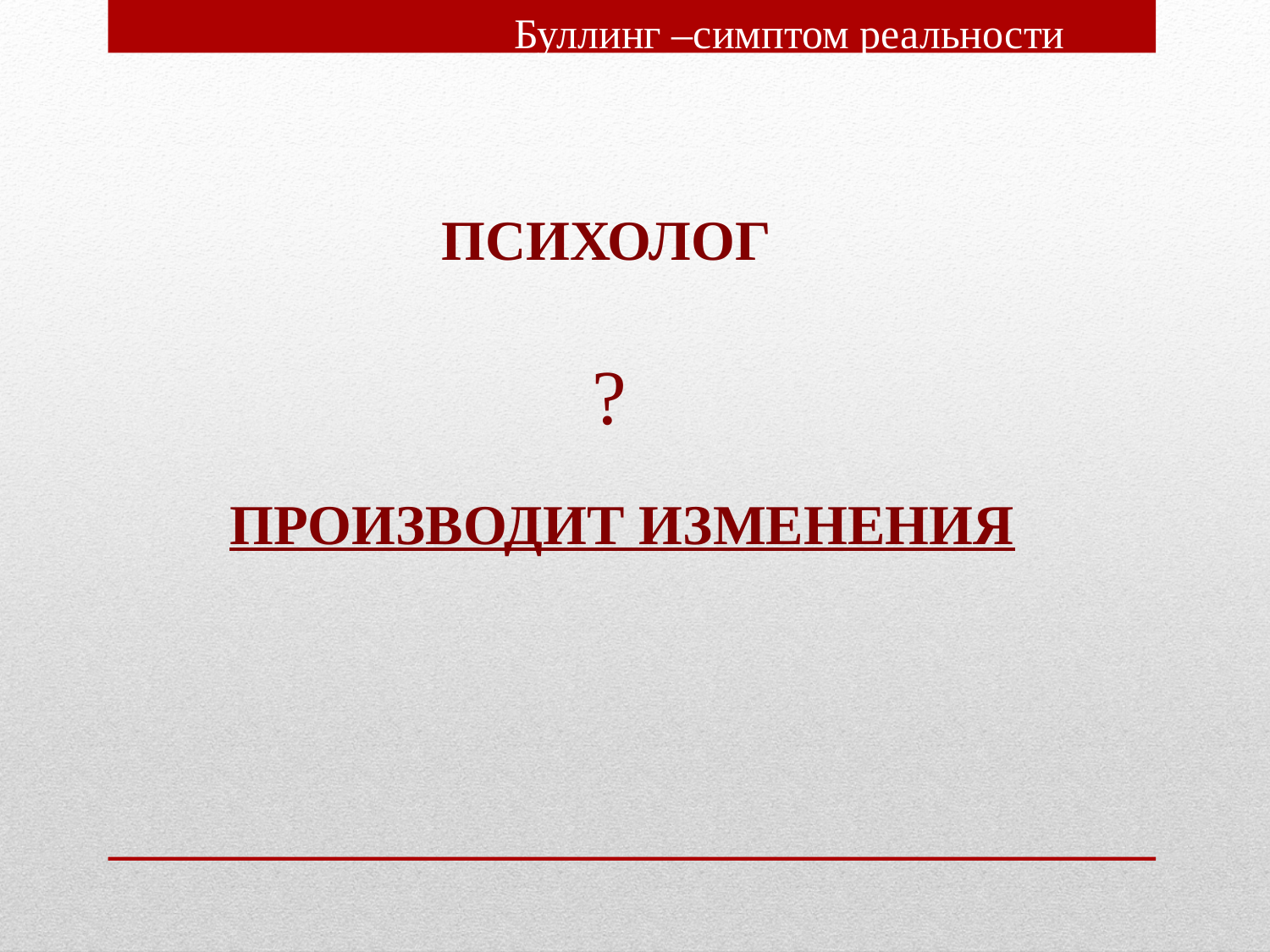

Буллинг –симптом реальности
ПСИХОЛОГ
?
ПРОИЗВОДИТ ИЗМЕНЕНИЯ